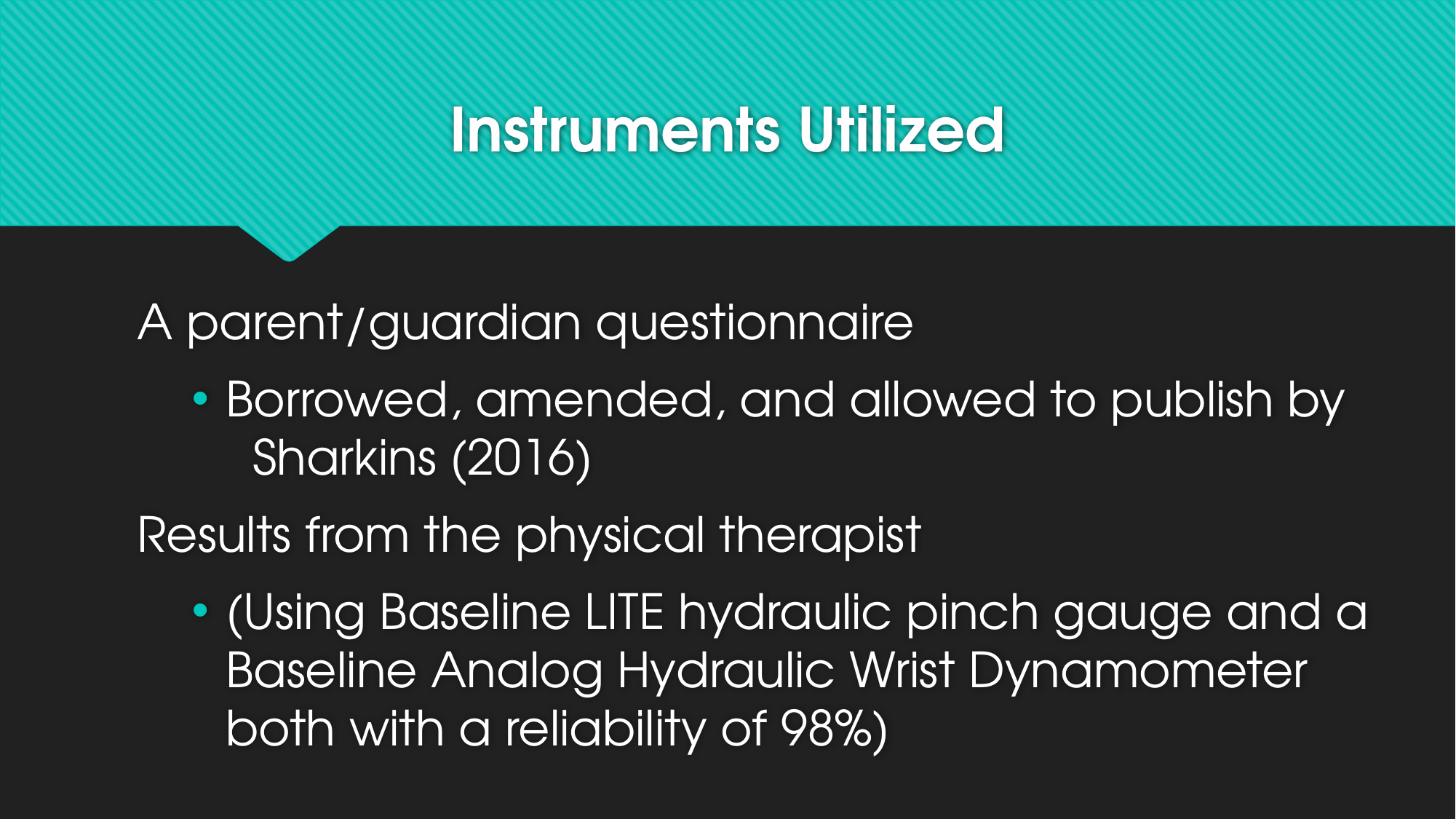

# Instruments Utilized
A parent/guardian questionnaire
Borrowed, amended, and allowed to publish by     Sharkins (2016)
Results from the physical therapist
(Using Baseline LITE hydraulic pinch gauge and a Baseline Analog Hydraulic Wrist Dynamometer both with a reliability of 98%)